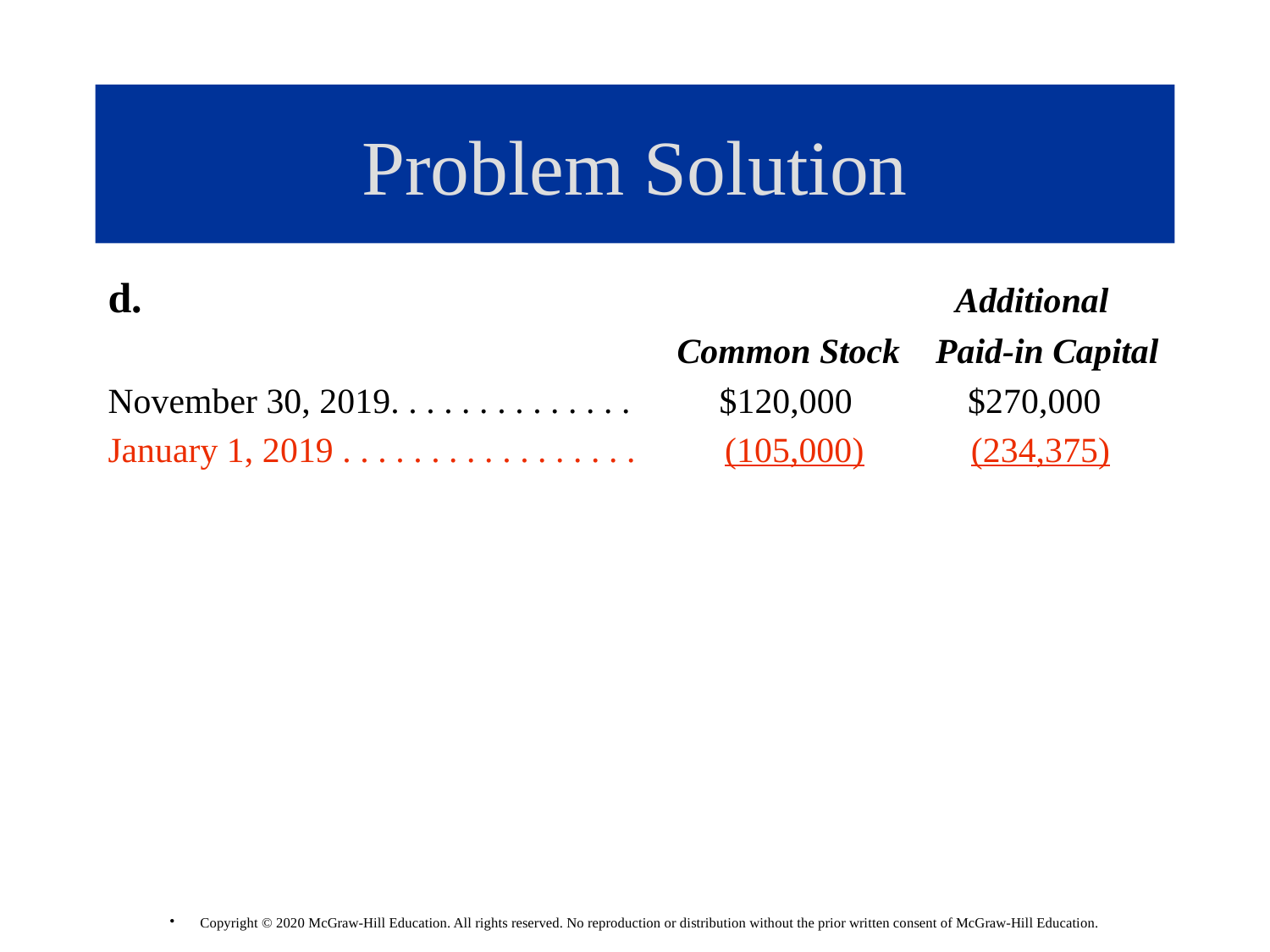

# Problem Solution
d.                                                                                          Additional
                                                                Common Stock    Paid-in Capital
November 30, 2019. . . . . . . . . . . . . .          $120,000             $270,000
January 1, 2019 . . . . . . . . . . . . . . . . .          (105,000)            (234,375)